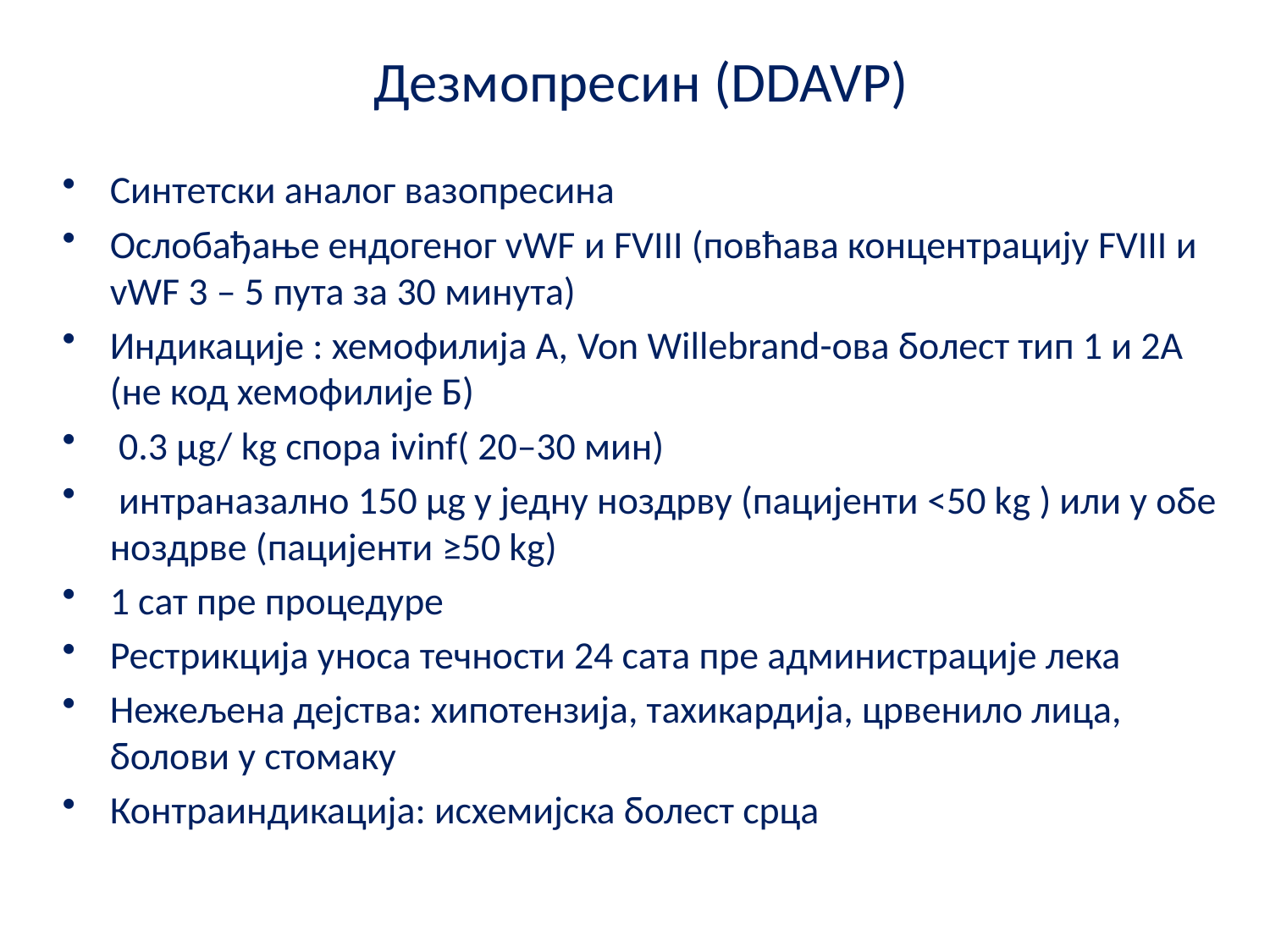

# Дезмопресин (DDAVP)
Синтетски аналог вазопресина
Ослобађање ендогеног vWF и FVIII (повћава концентрацију FVIII и vWF 3 – 5 пута за 30 минута)
Индикације : хемофилија А, Von Willebrand-ова бoлест тип 1 и 2А (не код хемофилије Б)
 0.3 μg/ kg спора ivinf( 20–30 мин)
 интраназално 150 μg у једну ноздрву (пацијенти <50 kg ) или у обе ноздрве (пацијенти ≥50 kg)
1 сат пре процедуре
Рестрикција уноса течности 24 сата пре администрације лека
Нежељена дејства: хипотензија, тахикардија, црвенило лица, болови у стомаку
Контраиндикација: исхемијска болест срца